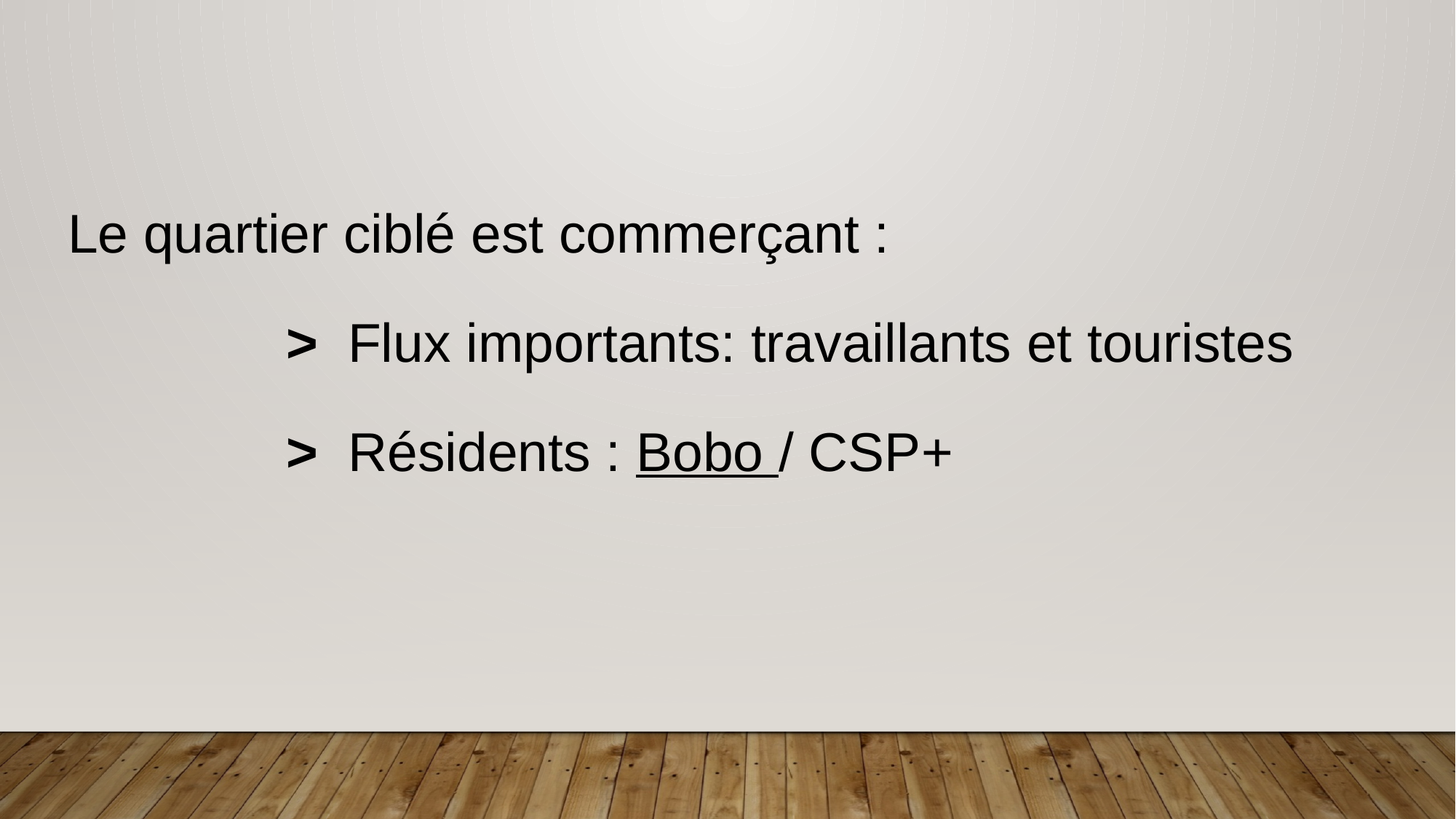

Le quartier ciblé est commerçant :
		>  Flux importants: travaillants et touristes
		>  Résidents : Bobo / CSP+